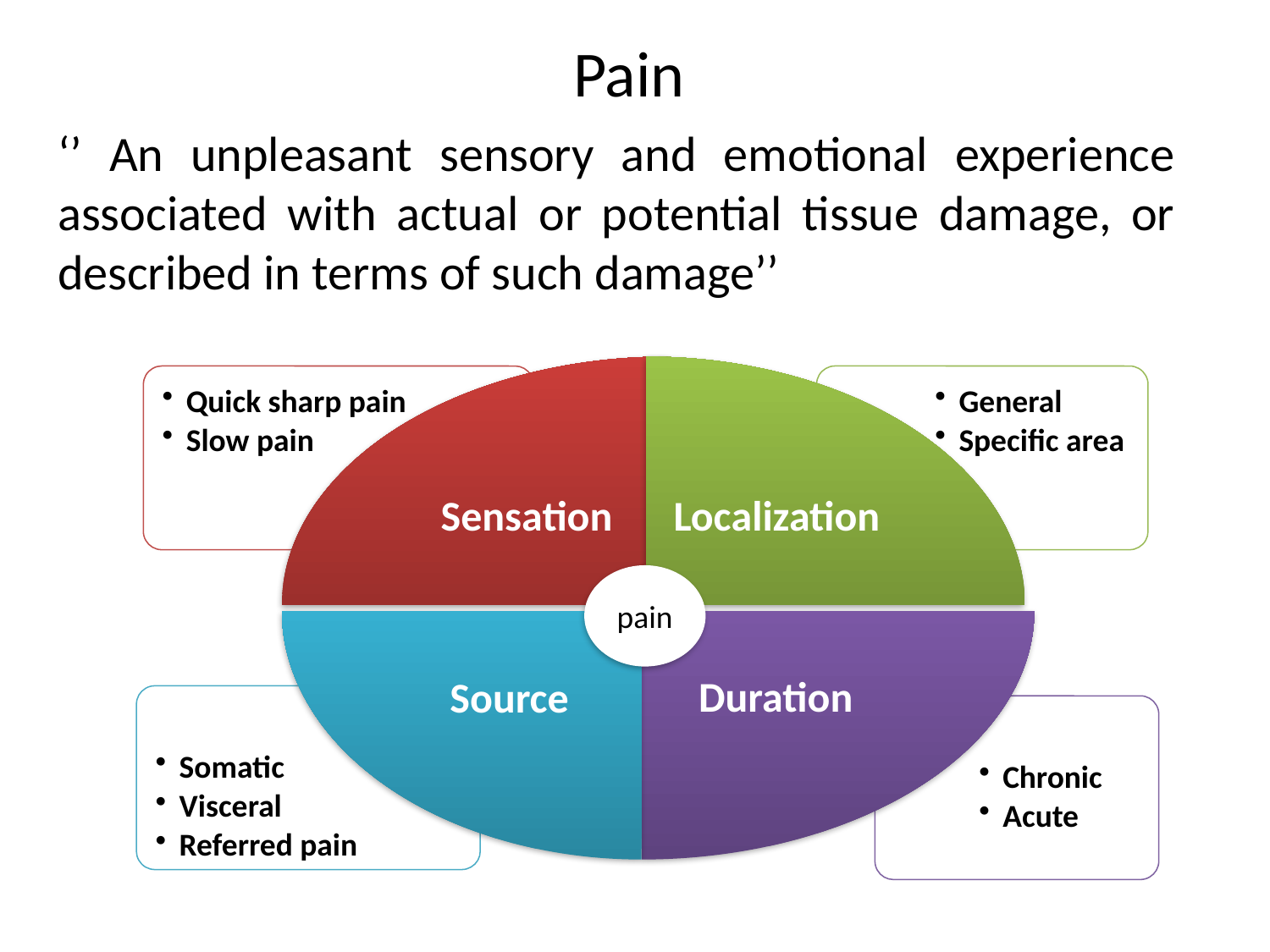

# Pain
‘’ An unpleasant sensory and emotional experience associated with actual or potential tissue damage, or described in terms of such damage’’
Chronic
Acute
Somatic
Visceral
Referred pain
General
Specific area
Quick sharp pain
Slow pain
Sensation
Localization
Duration
Source
pain